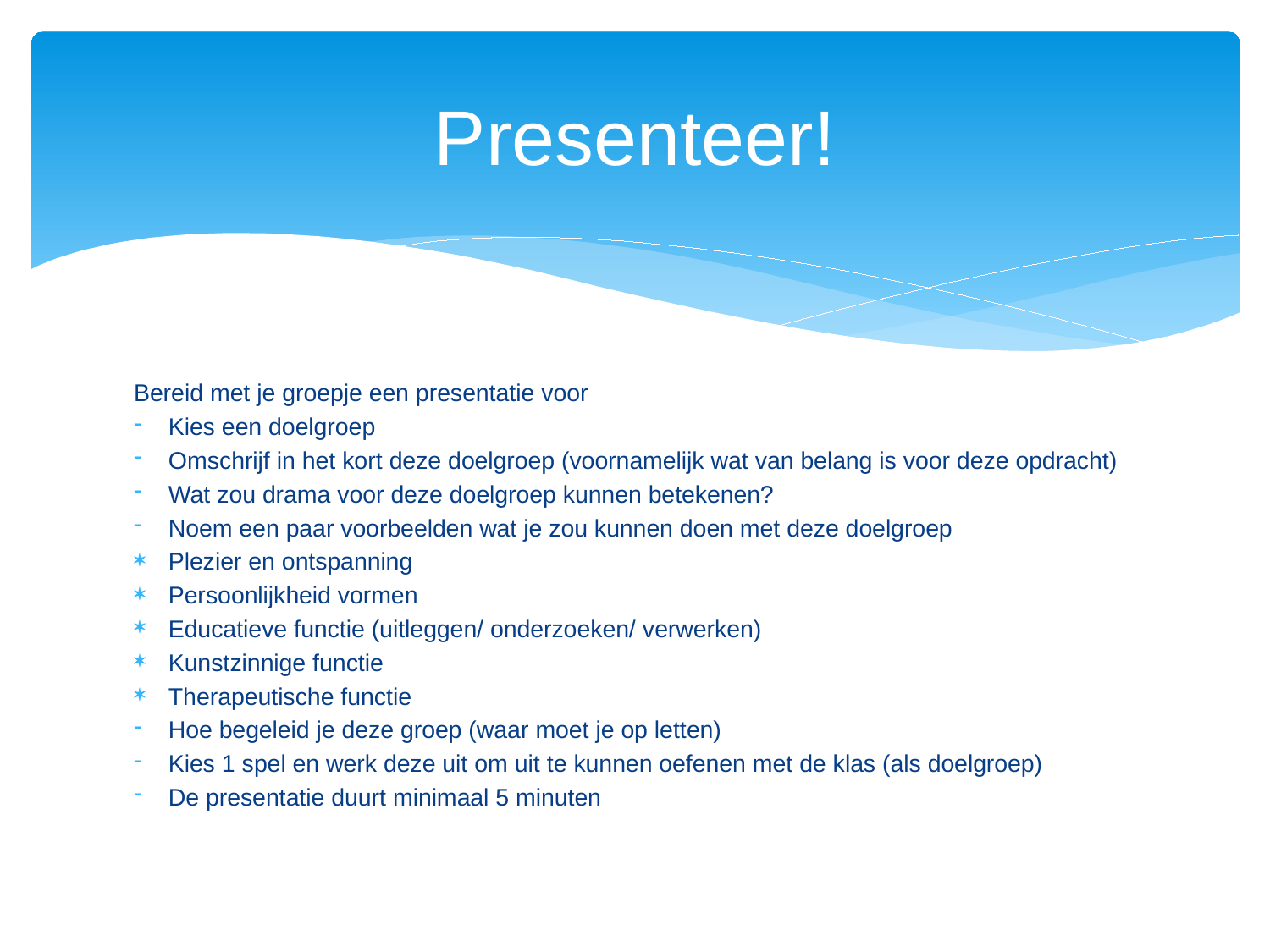

# Presenteer!
Bereid met je groepje een presentatie voor
Kies een doelgroep
Omschrijf in het kort deze doelgroep (voornamelijk wat van belang is voor deze opdracht)
Wat zou drama voor deze doelgroep kunnen betekenen?
Noem een paar voorbeelden wat je zou kunnen doen met deze doelgroep
Plezier en ontspanning
Persoonlijkheid vormen
Educatieve functie (uitleggen/ onderzoeken/ verwerken)
Kunstzinnige functie
Therapeutische functie
Hoe begeleid je deze groep (waar moet je op letten)
Kies 1 spel en werk deze uit om uit te kunnen oefenen met de klas (als doelgroep)
De presentatie duurt minimaal 5 minuten